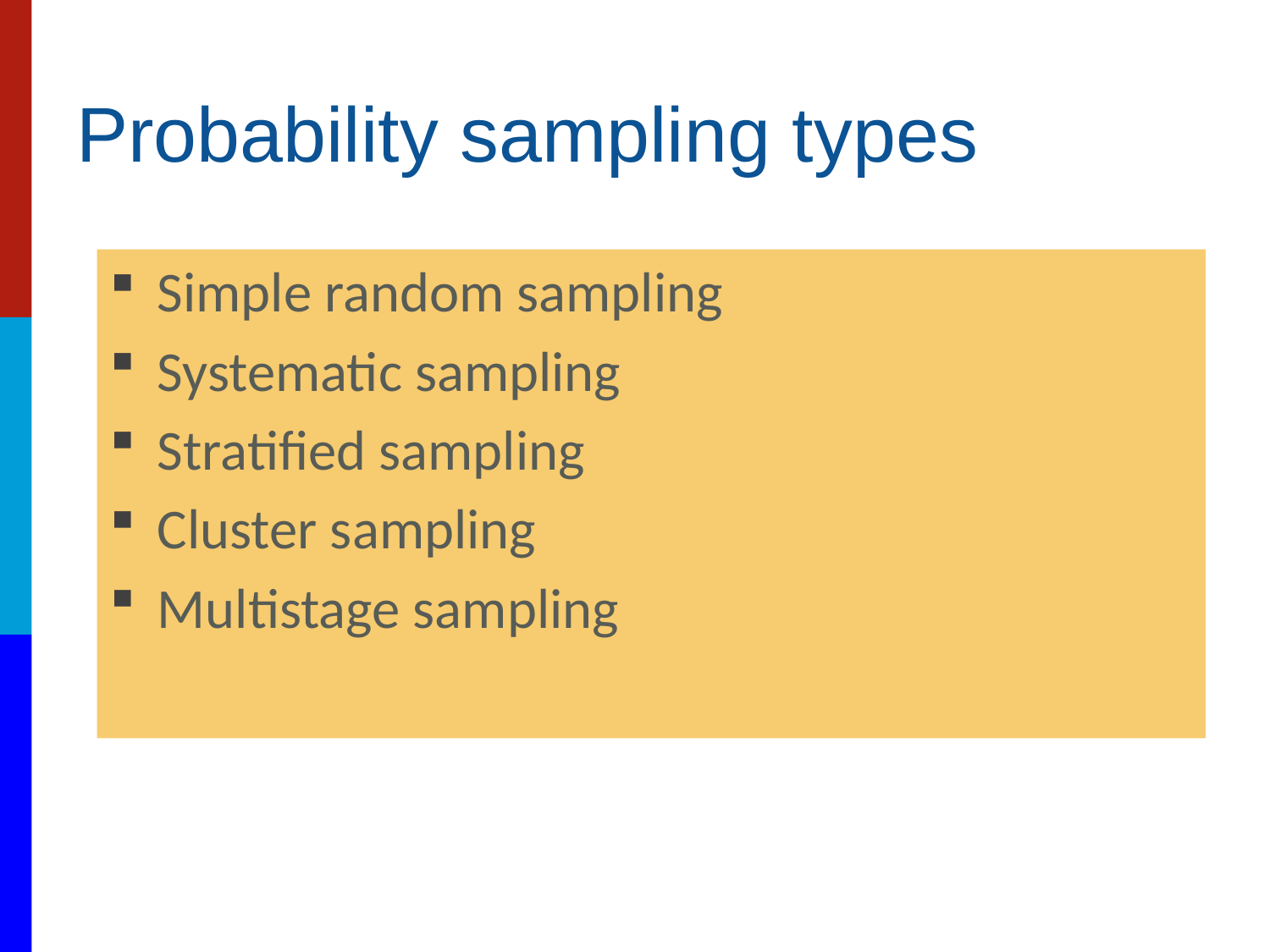

# Probability sampling types
Simple random sampling
Systematic sampling
Stratified sampling
Cluster sampling
Multistage sampling